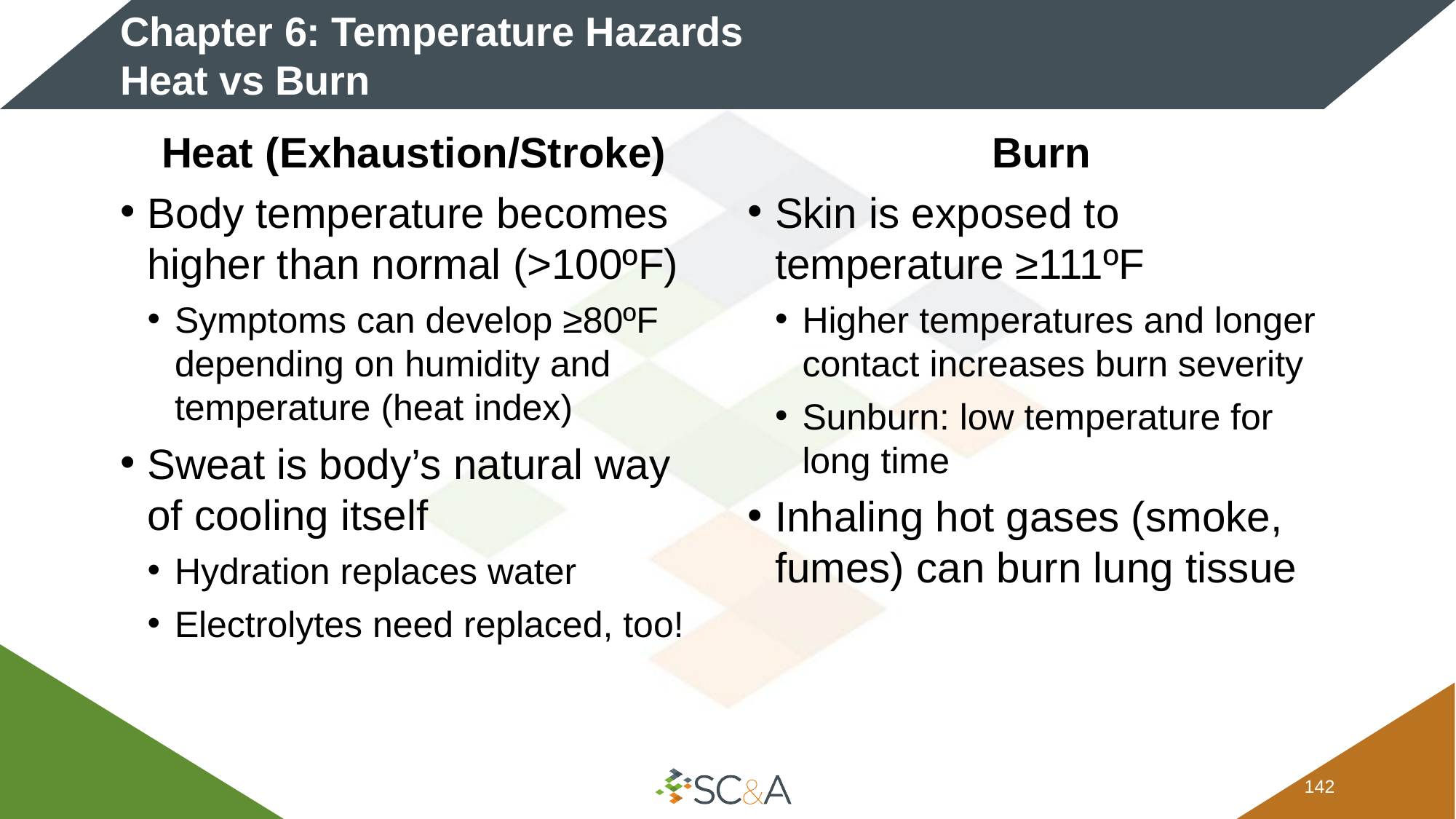

# Chapter 6: Temperature Hazards Heat vs Burn
Heat (Exhaustion/Stroke)
Body temperature becomes higher than normal (>100ºF)
Symptoms can develop ≥80ºF depending on humidity and temperature (heat index)
Sweat is body’s natural way of cooling itself
Hydration replaces water
Electrolytes need replaced, too!
Burn
Skin is exposed to temperature ≥111ºF
Higher temperatures and longer contact increases burn severity
Sunburn: low temperature for long time
Inhaling hot gases (smoke, fumes) can burn lung tissue
142